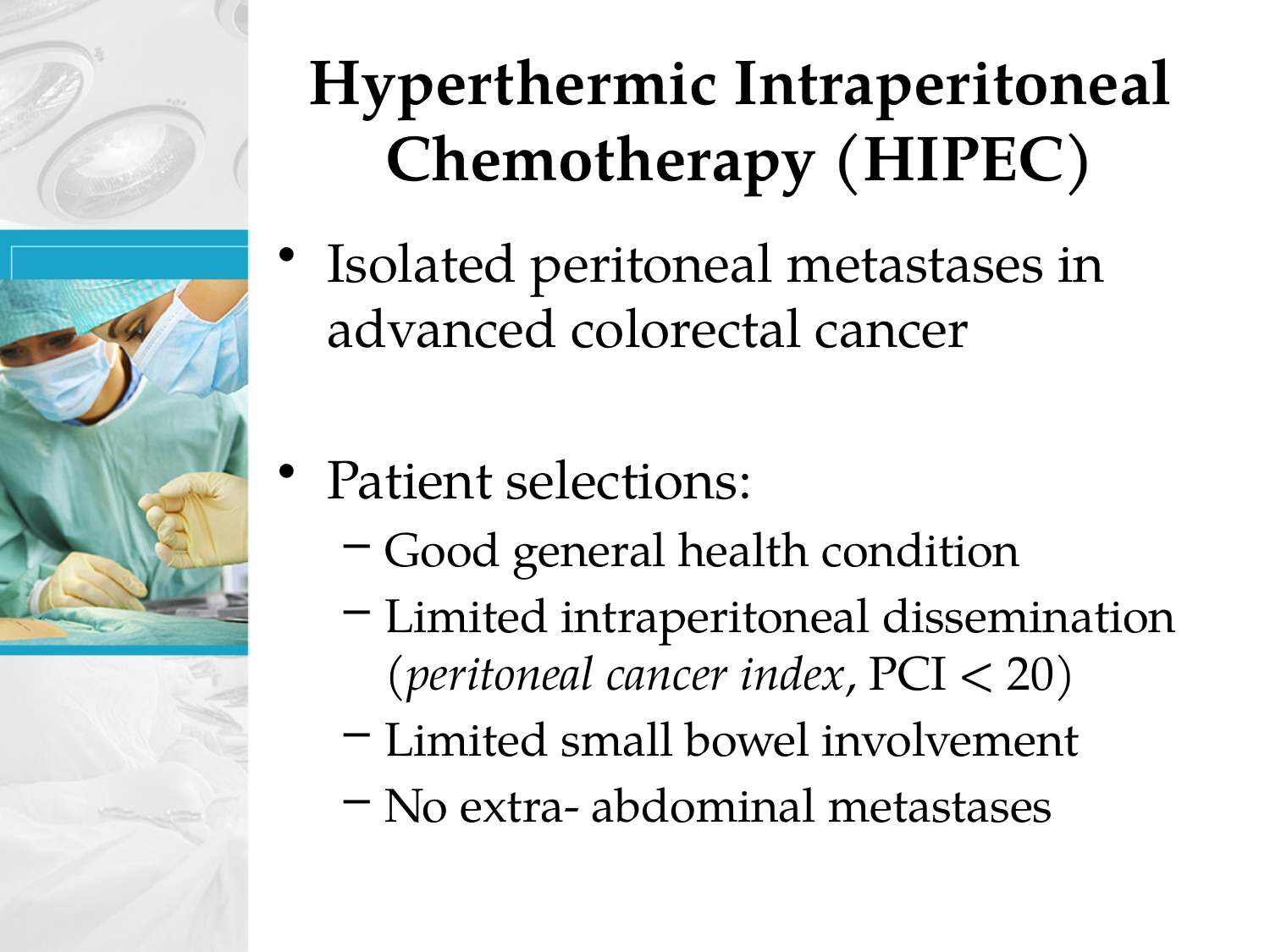

# Hyperthermic Intraperitoneal Chemotherapy (HIPEC)
Isolated peritoneal metastases in advanced colorectal cancer

Patient selections:
Good general health condition
Limited intraperitoneal dissemination  (peritoneal cancer index, PCI < 20)
Limited small bowel involvement
No extra- abdominal metastases